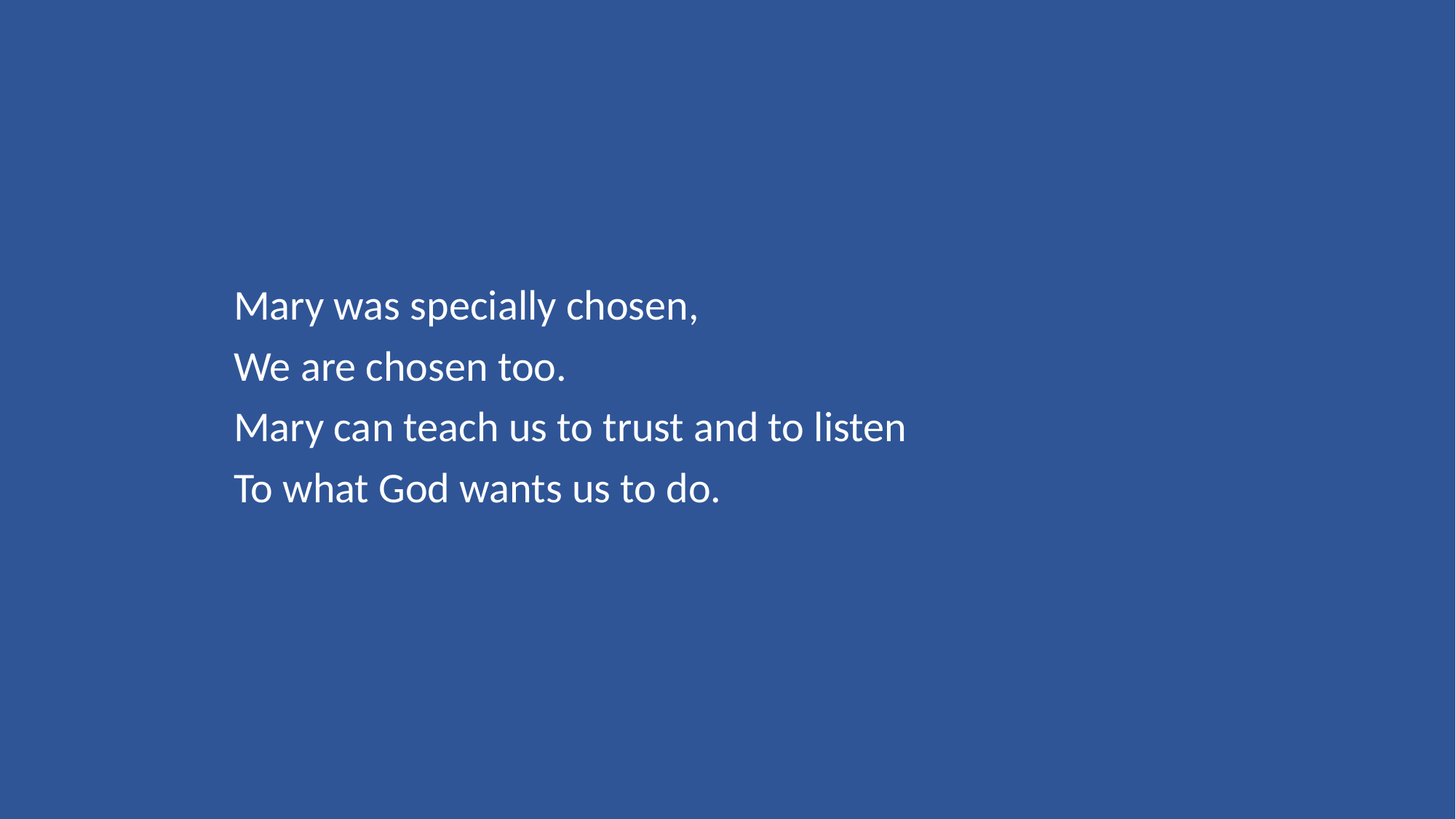

Mary was specially chosen,
We are chosen too.
Mary can teach us to trust and to listen
To what God wants us to do.